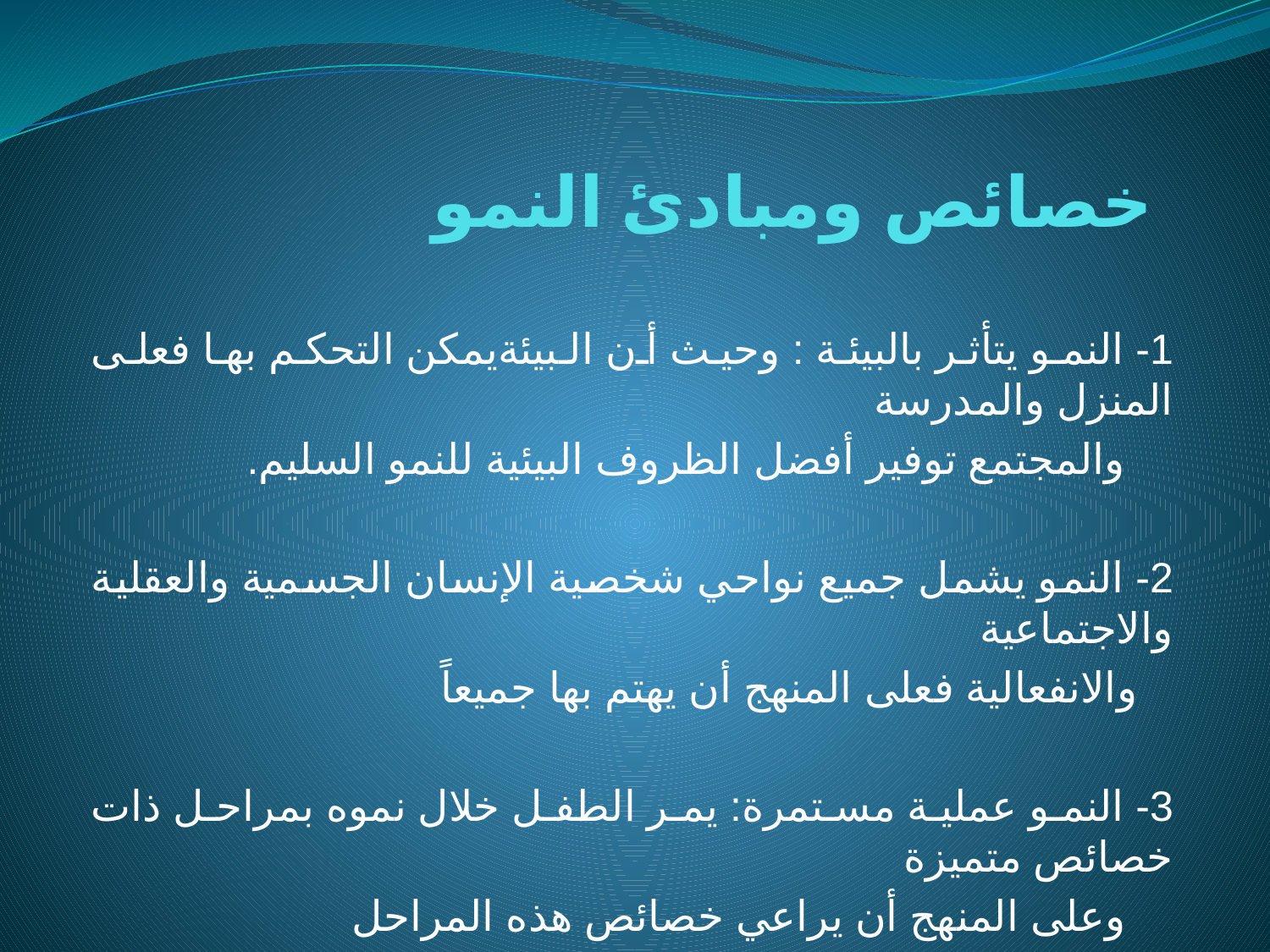

# خصائص ومبادئ النمو
1- النمو يتأثر بالبيئة : وحيث أن البيئةيمكن التحكم بها فعلى المنزل والمدرسة
    والمجتمع توفير أفضل الظروف البيئية للنمو السليم.

2- النمو يشمل جميع نواحي شخصية الإنسان الجسمية والعقلية والاجتماعية
   والانفعالية فعلى المنهج أن يهتم بها جميعاً

3- النمو عملية مستمرة: يمر الطفل خلال نموه بمراحل ذات خصائص متميزة
    وعلى المنهج أن يراعي خصائص هذه المراحل